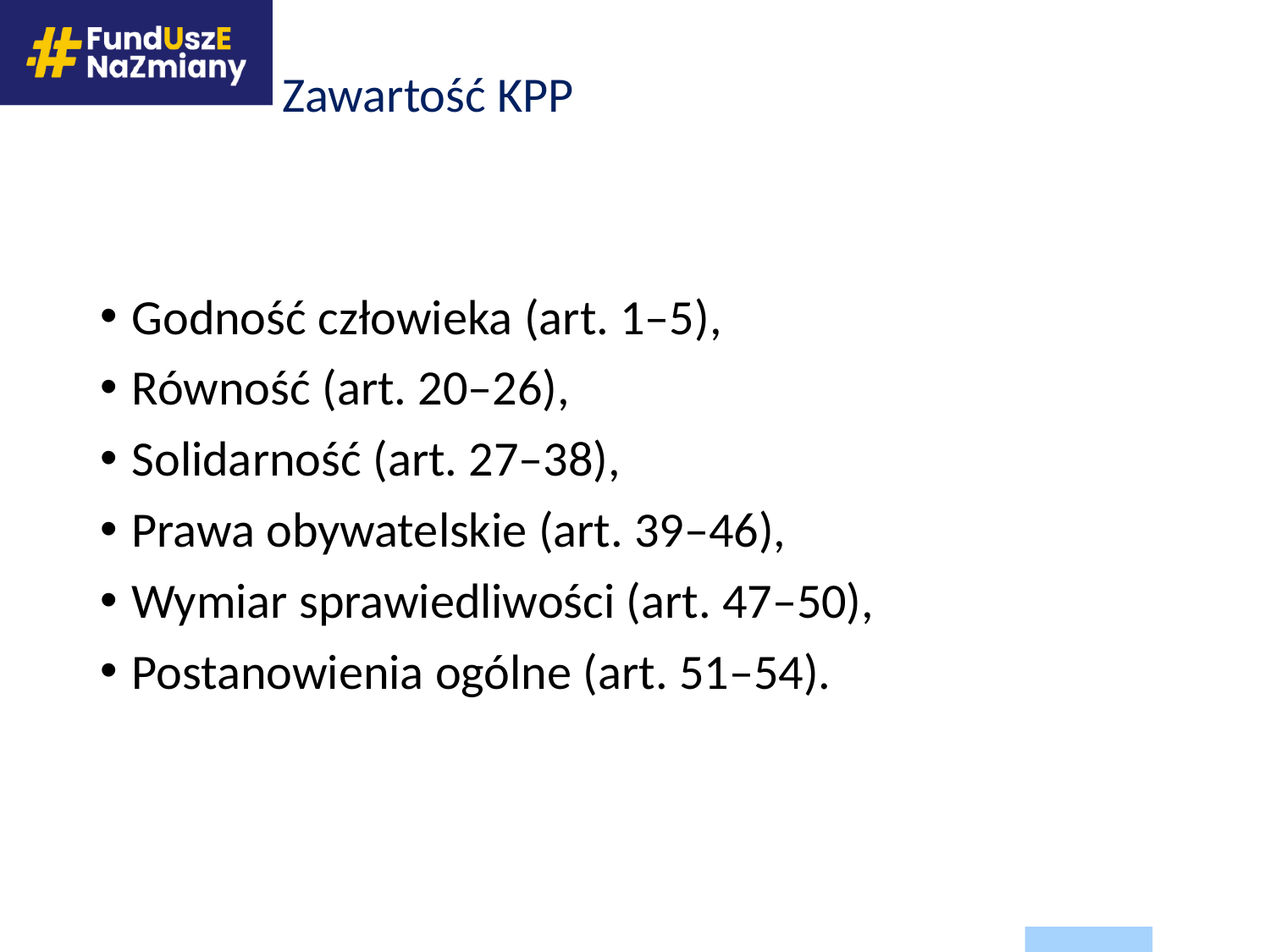

# Zawartość KPP
Godność człowieka (art. 1–5),
Równość (art. 20–26),
Solidarność (art. 27–38),
Prawa obywatelskie (art. 39–46),
Wymiar sprawiedliwości (art. 47–50),
Postanowienia ogólne (art. 51–54).